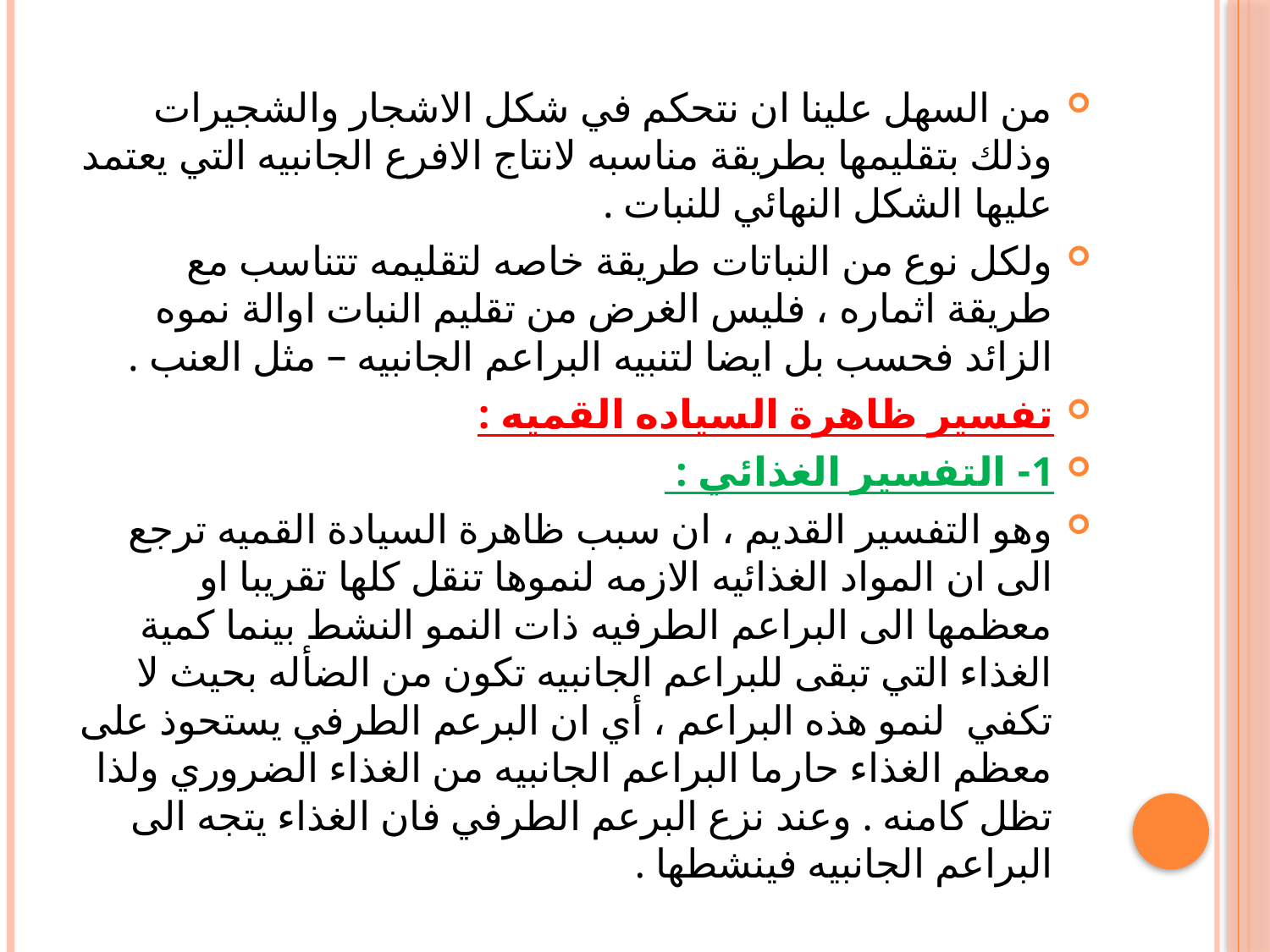

من السهل علينا ان نتحكم في شكل الاشجار والشجيرات وذلك بتقليمها بطريقة مناسبه لانتاج الافرع الجانبيه التي يعتمد عليها الشكل النهائي للنبات .
ولكل نوع من النباتات طريقة خاصه لتقليمه تتناسب مع طريقة اثماره ، فليس الغرض من تقليم النبات اوالة نموه الزائد فحسب بل ايضا لتنبيه البراعم الجانبيه – مثل العنب .
تفسير ظاهرة السياده القميه :
1- التفسير الغذائي :
وهو التفسير القديم ، ان سبب ظاهرة السيادة القميه ترجع الى ان المواد الغذائيه الازمه لنموها تنقل كلها تقريبا او معظمها الى البراعم الطرفيه ذات النمو النشط بينما كمية الغذاء التي تبقى للبراعم الجانبيه تكون من الضأله بحيث لا تكفي  لنمو هذه البراعم ، أي ان البرعم الطرفي يستحوذ على معظم الغذاء حارما البراعم الجانبيه من الغذاء الضروري ولذا تظل كامنه . وعند نزع البرعم الطرفي فان الغذاء يتجه الى البراعم الجانبيه فينشطها .